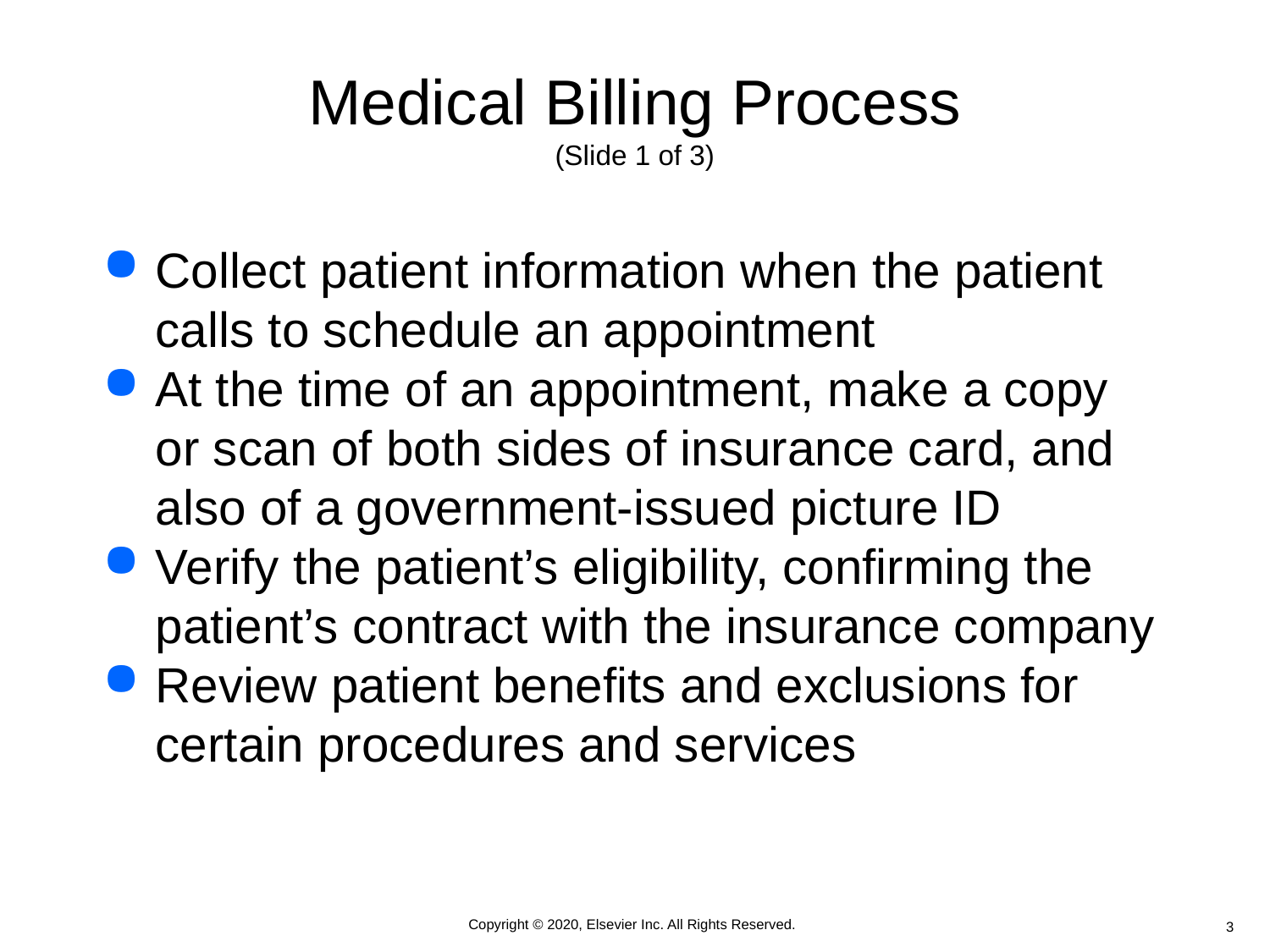

# Medical Billing Process (Slide 1 of 3)
Collect patient information when the patient calls to schedule an appointment
At the time of an appointment, make a copy or scan of both sides of insurance card, and also of a government-issued picture ID
Verify the patient’s eligibility, confirming the patient’s contract with the insurance company
Review patient benefits and exclusions for certain procedures and services